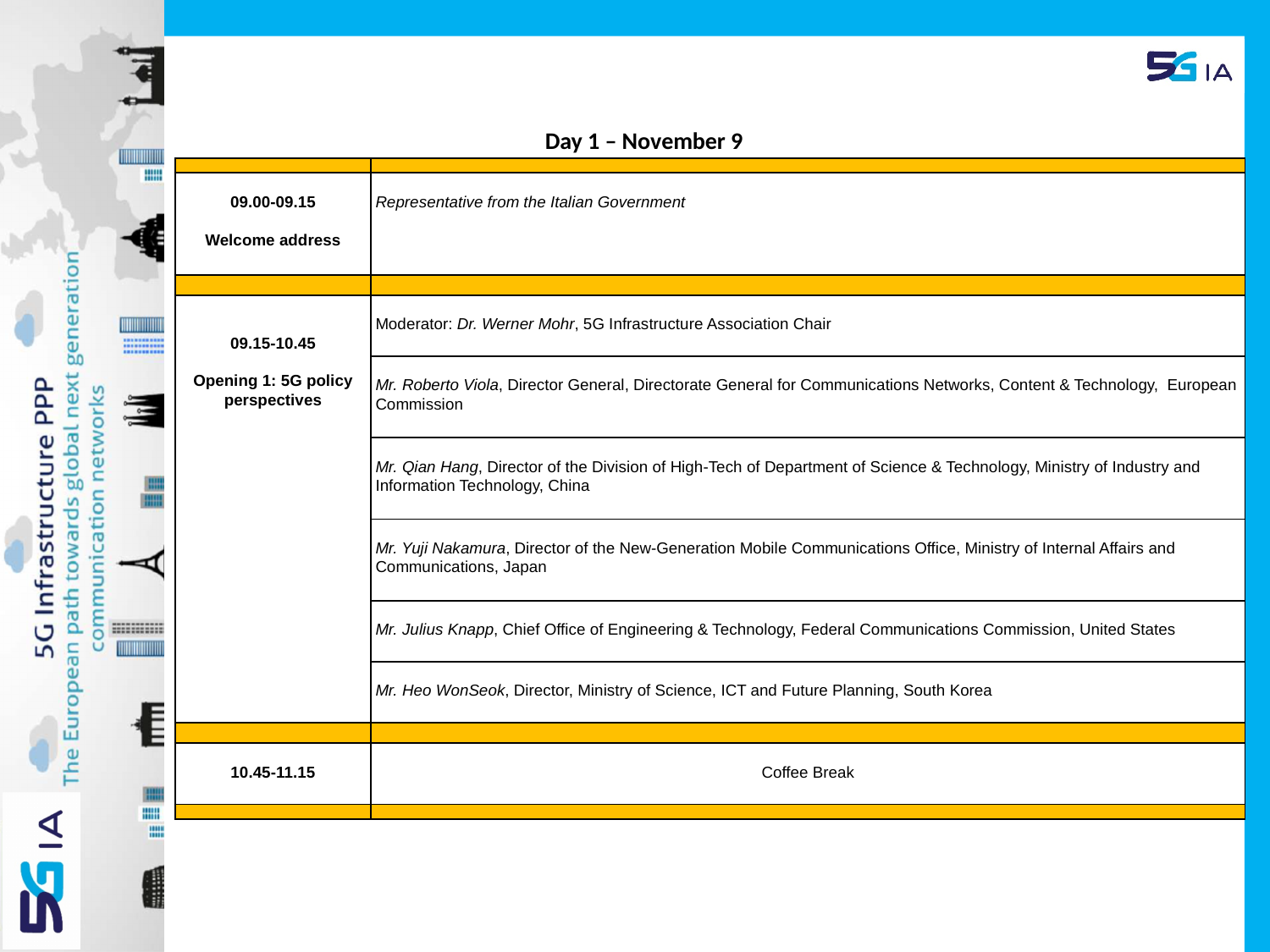

Day 1 – November 9
|  |  |
| --- | --- |
| 09.00-09.15   Welcome address | Representative from the Italian Government |
|  |  |
| 09.15-10.45   Opening 1: 5G policy perspectives | Moderator: Dr. Werner Mohr, 5G Infrastructure Association Chair |
|  | Mr. Roberto Viola, Director General, Directorate General for Communications Networks, Content & Technology, European Commission |
|  | Mr. Qian Hang, Director of the Division of High-Tech of Department of Science & Technology, Ministry of Industry and Information Technology, China |
|  | Mr. Yuji Nakamura, Director of the New-Generation Mobile Communications Office, Ministry of Internal Affairs and Communications, Japan |
|  | Mr. Julius Knapp, Chief Office of Engineering & Technology, Federal Communications Commission, United States |
|  | Mr. Heo WonSeok, Director, Ministry of Science, ICT and Future Planning, South Korea |
|  |  |
| 10.45-11.15 | Coffee Break |
|  |  |